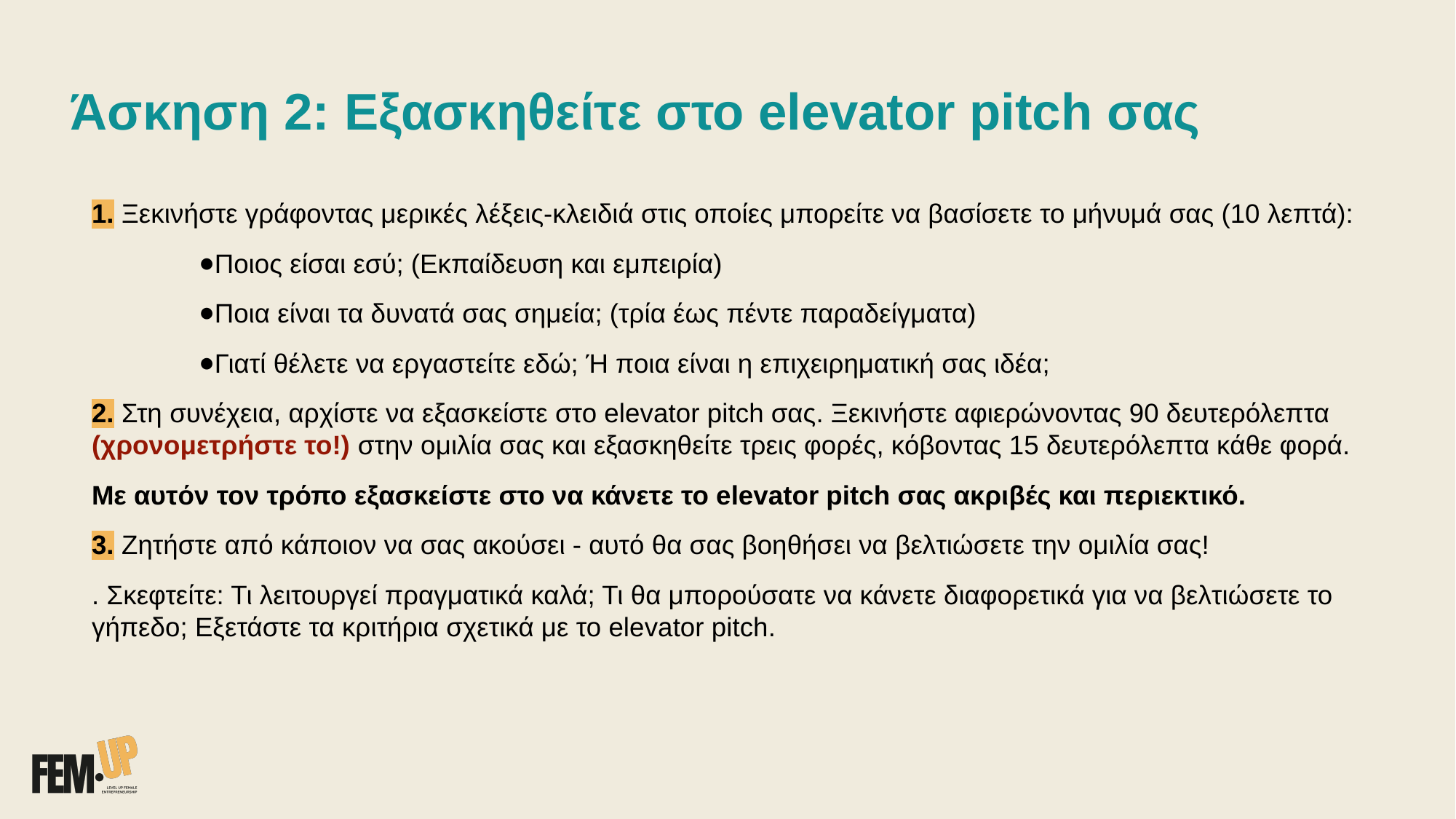

# Άσκηση 2: Εξασκηθείτε στο elevator pitch σας
1. Ξεκινήστε γράφοντας μερικές λέξεις-κλειδιά στις οποίες μπορείτε να βασίσετε το μήνυμά σας (10 λεπτά):
Ποιος είσαι εσύ; (Εκπαίδευση και εμπειρία)
Ποια είναι τα δυνατά σας σημεία; (τρία έως πέντε παραδείγματα)
Γιατί θέλετε να εργαστείτε εδώ; Ή ποια είναι η επιχειρηματική σας ιδέα;
2. Στη συνέχεια, αρχίστε να εξασκείστε στο elevator pitch σας. Ξεκινήστε αφιερώνοντας 90 δευτερόλεπτα (χρονομετρήστε το!) στην ομιλία σας και εξασκηθείτε τρεις φορές, κόβοντας 15 δευτερόλεπτα κάθε φορά.
Με αυτόν τον τρόπο εξασκείστε στο να κάνετε το elevator pitch σας ακριβές και περιεκτικό.
3. Ζητήστε από κάποιον να σας ακούσει - αυτό θα σας βοηθήσει να βελτιώσετε την ομιλία σας!
. Σκεφτείτε: Τι λειτουργεί πραγματικά καλά; Τι θα μπορούσατε να κάνετε διαφορετικά για να βελτιώσετε το γήπεδο; Εξετάστε τα κριτήρια σχετικά με το elevator pitch.